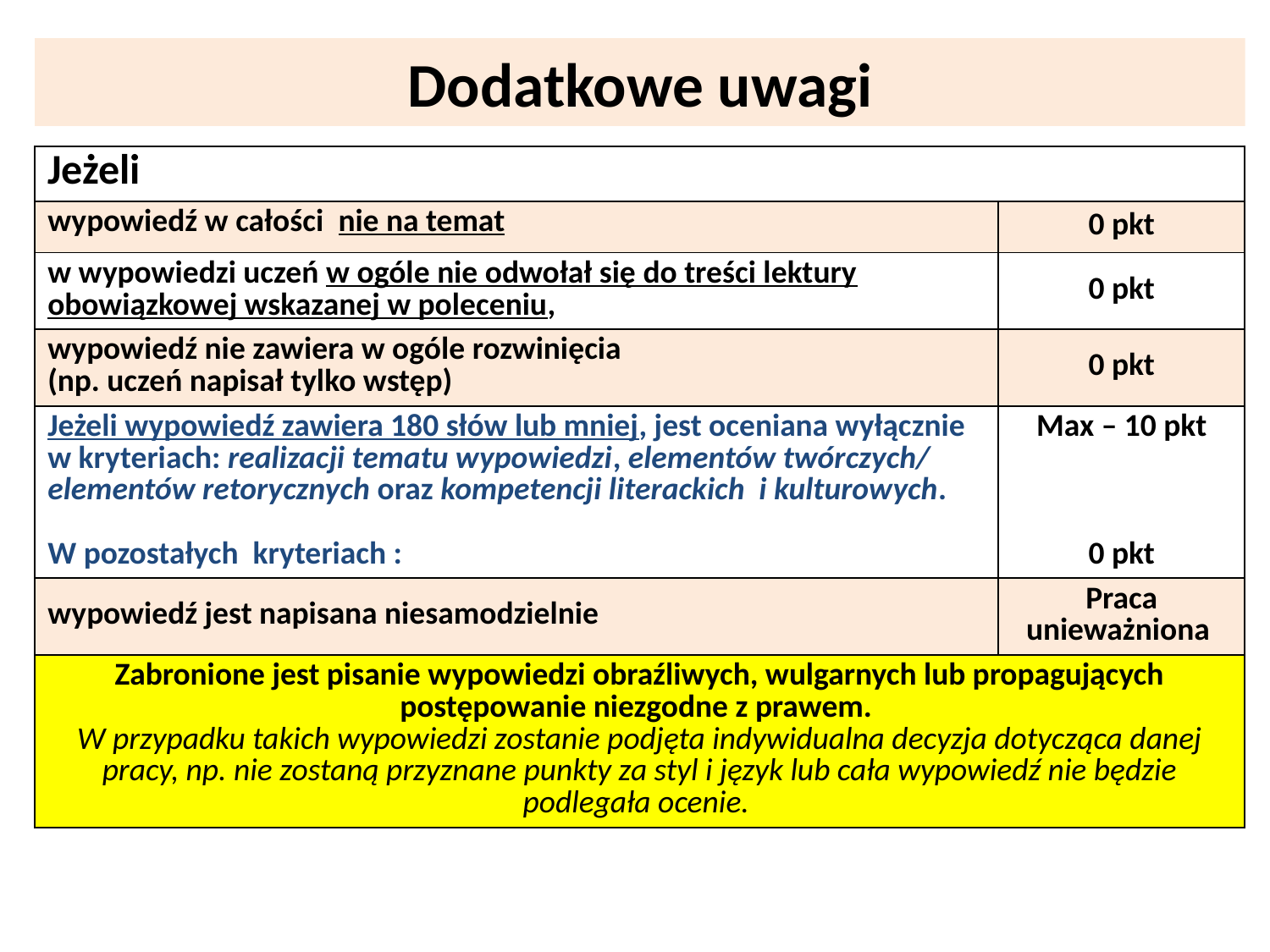

# Dodatkowe uwagi
| Jeżeli |  |
| --- | --- |
| wypowiedź w całości nie na temat | 0 pkt |
| w wypowiedzi uczeń w ogóle nie odwołał się do treści lektury obowiązkowej wskazanej w poleceniu, | 0 pkt |
| wypowiedź nie zawiera w ogóle rozwinięcia (np. uczeń napisał tylko wstęp) | 0 pkt |
| Jeżeli wypowiedź zawiera 180 słów lub mniej, jest oceniana wyłącznie w kryteriach: realizacji tematu wypowiedzi, elementów twórczych/ elementów retorycznych oraz kompetencji literackich i kulturowych. W pozostałych kryteriach : | Max – 10 pkt 0 pkt |
| wypowiedź jest napisana niesamodzielnie | Praca unieważniona |
| Zabronione jest pisanie wypowiedzi obraźliwych, wulgarnych lub propagujących postępowanie niezgodne z prawem. W przypadku takich wypowiedzi zostanie podjęta indywidualna decyzja dotycząca danej pracy, np. nie zostaną przyznane punkty za styl i język lub cała wypowiedź nie będzie podlegała ocenie. |  |